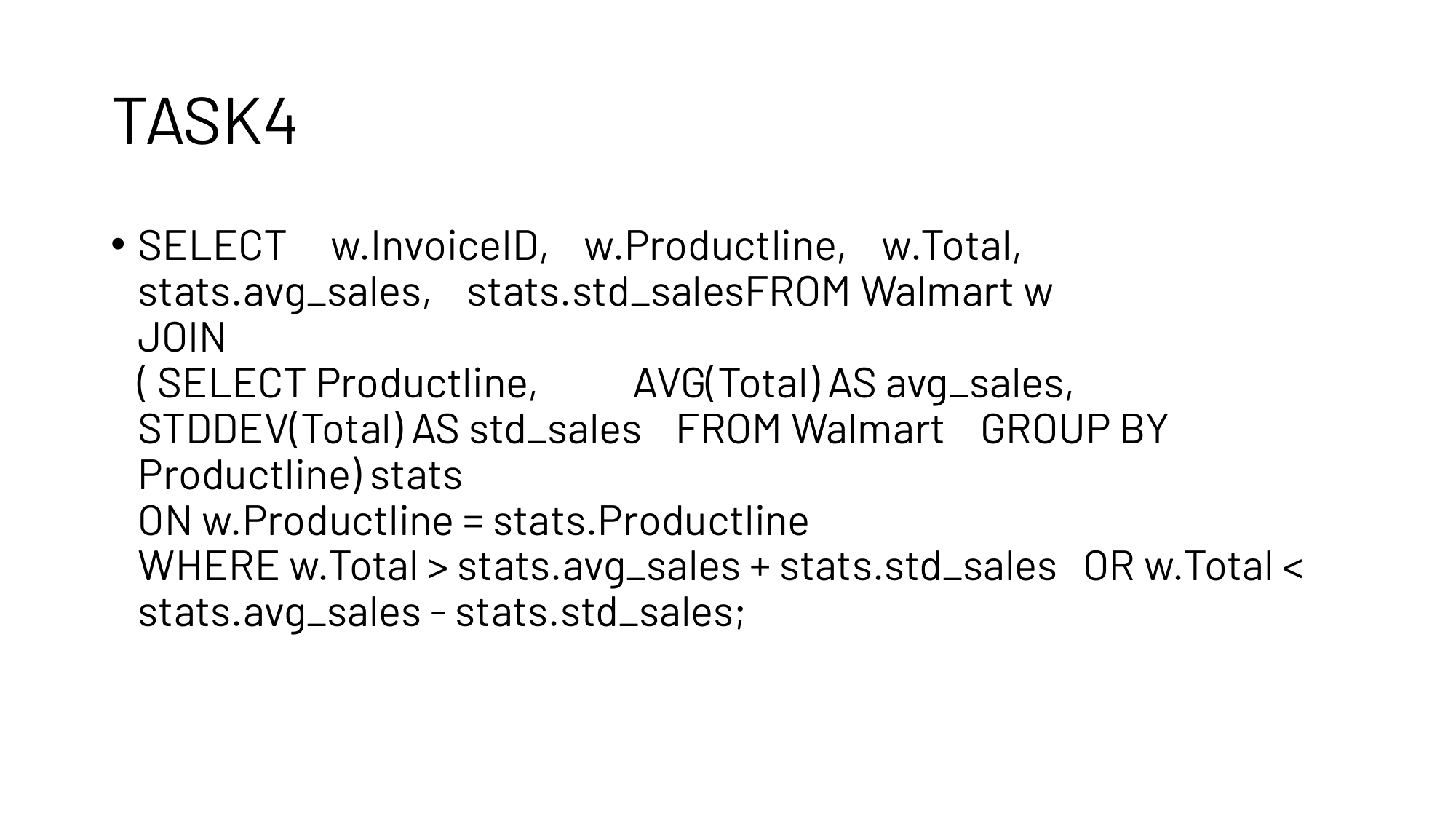

# TASK4
SELECT     w.InvoiceID,    w.Productline,    w.Total,    stats.avg_sales,    stats.std_salesFROM Walmart w
JOIN
( SELECT Productline,           AVG(Total) AS avg_sales,           STDDEV(Total) AS std_sales    FROM Walmart    GROUP BY Productline) stats
ON w.Productline = stats.Productline
WHERE w.Total > stats.avg_sales + stats.std_sales   OR w.Total < stats.avg_sales - stats.std_sales;